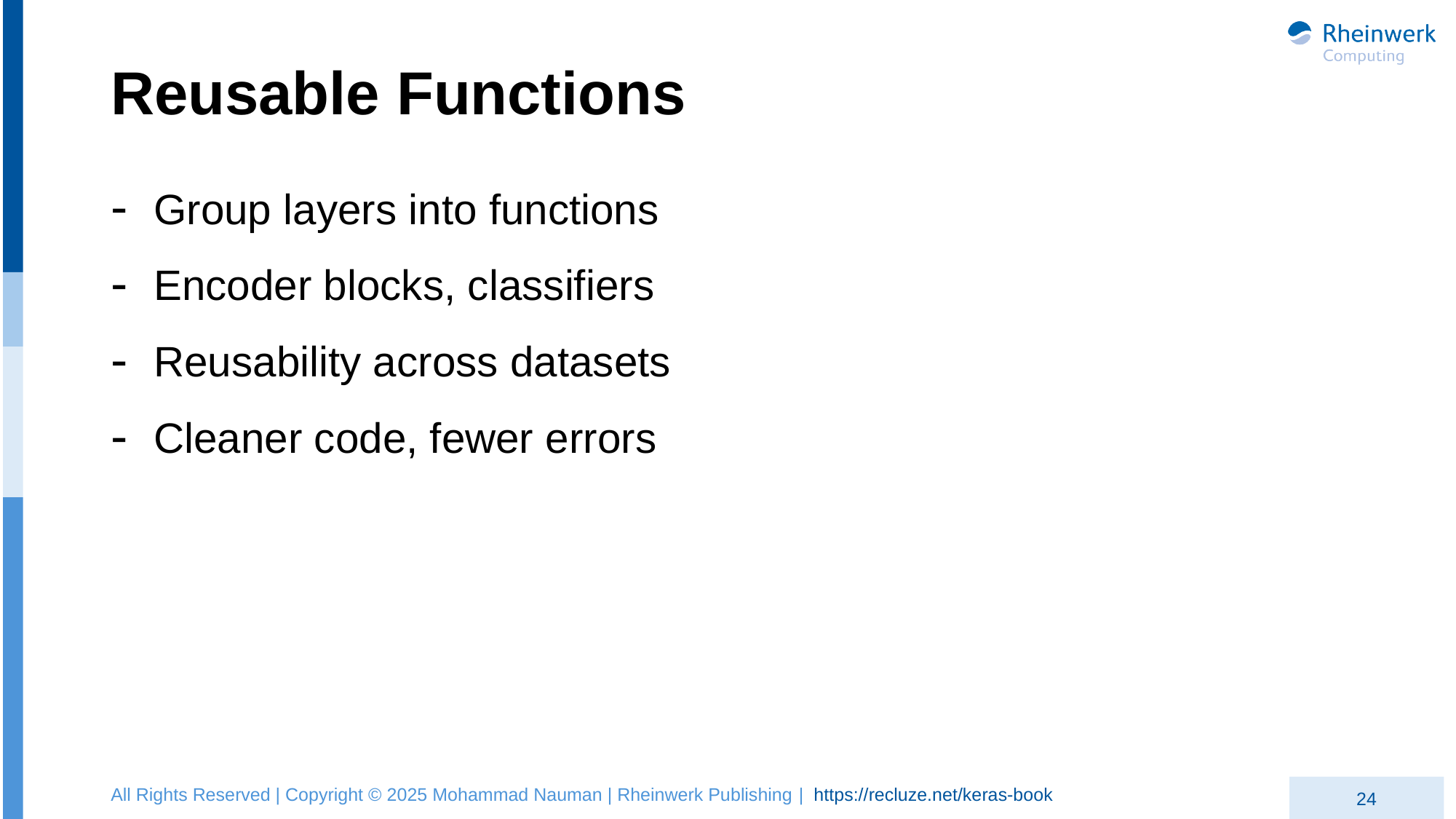

# Reusable Functions
Group layers into functions
Encoder blocks, classifiers
Reusability across datasets
Cleaner code, fewer errors